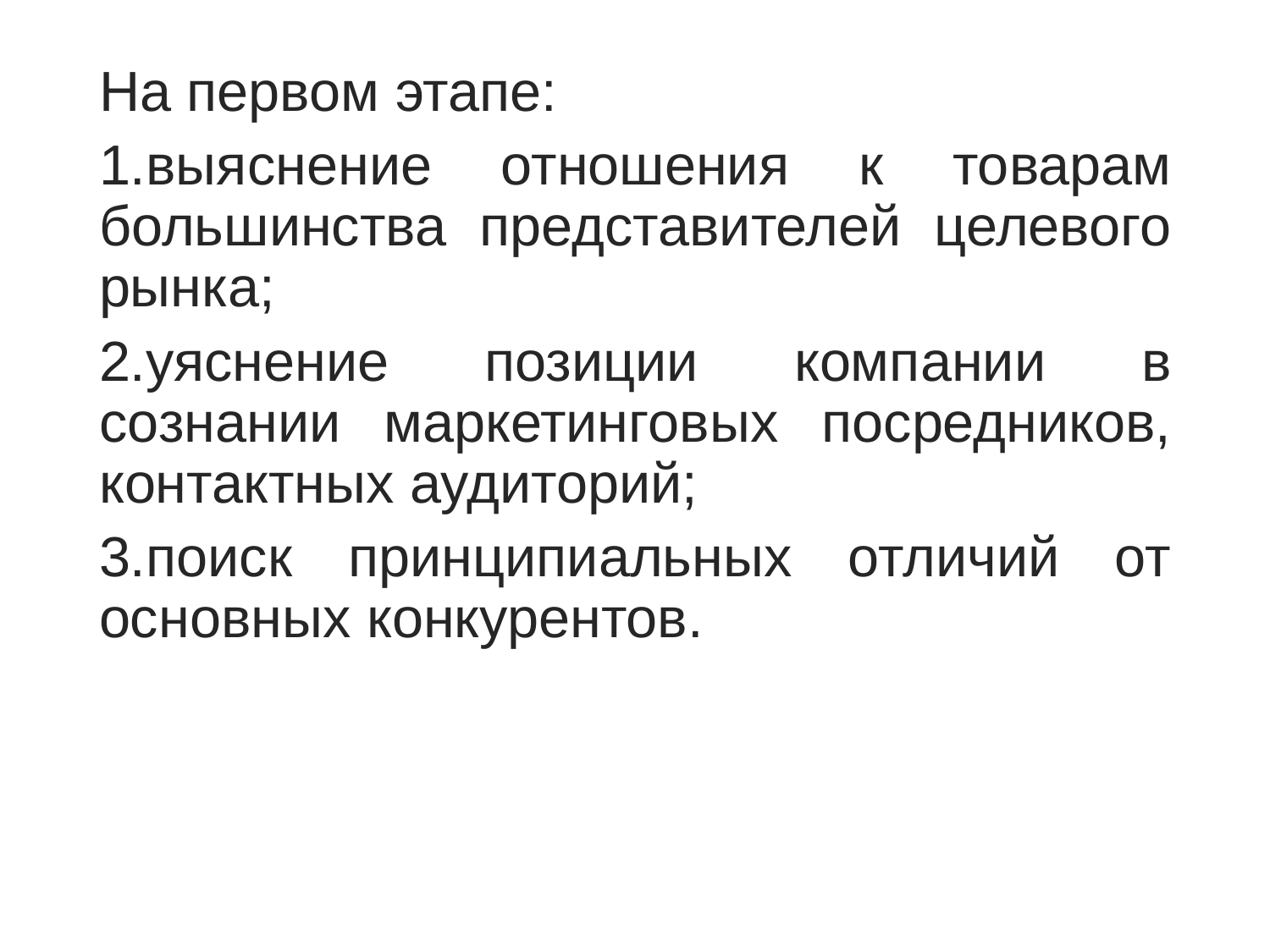

На первом этапе:
1.выяснение отношения к товарам большинства представителей целевого рынка;
2.уяснение позиции компании в сознании маркетинговых посредников, контактных аудиторий;
3.поиск принципиальных отличий от основных конкурентов.